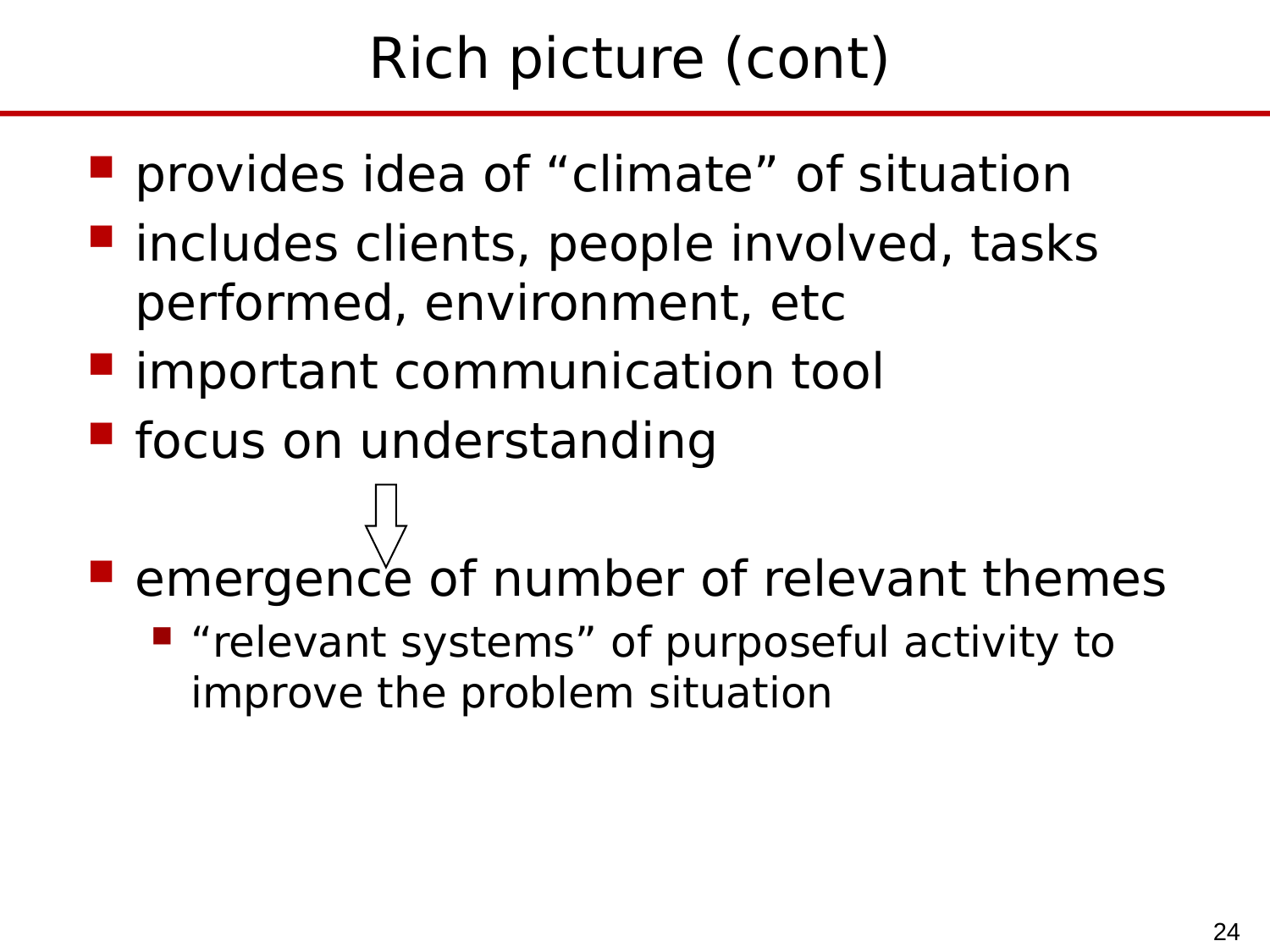

# Rich picture (cont)
provides idea of “climate” of situation
includes clients, people involved, tasks performed, environment, etc
important communication tool
focus on understanding

emergence of number of relevant themes
“relevant systems” of purposeful activity to improve the problem situation

24